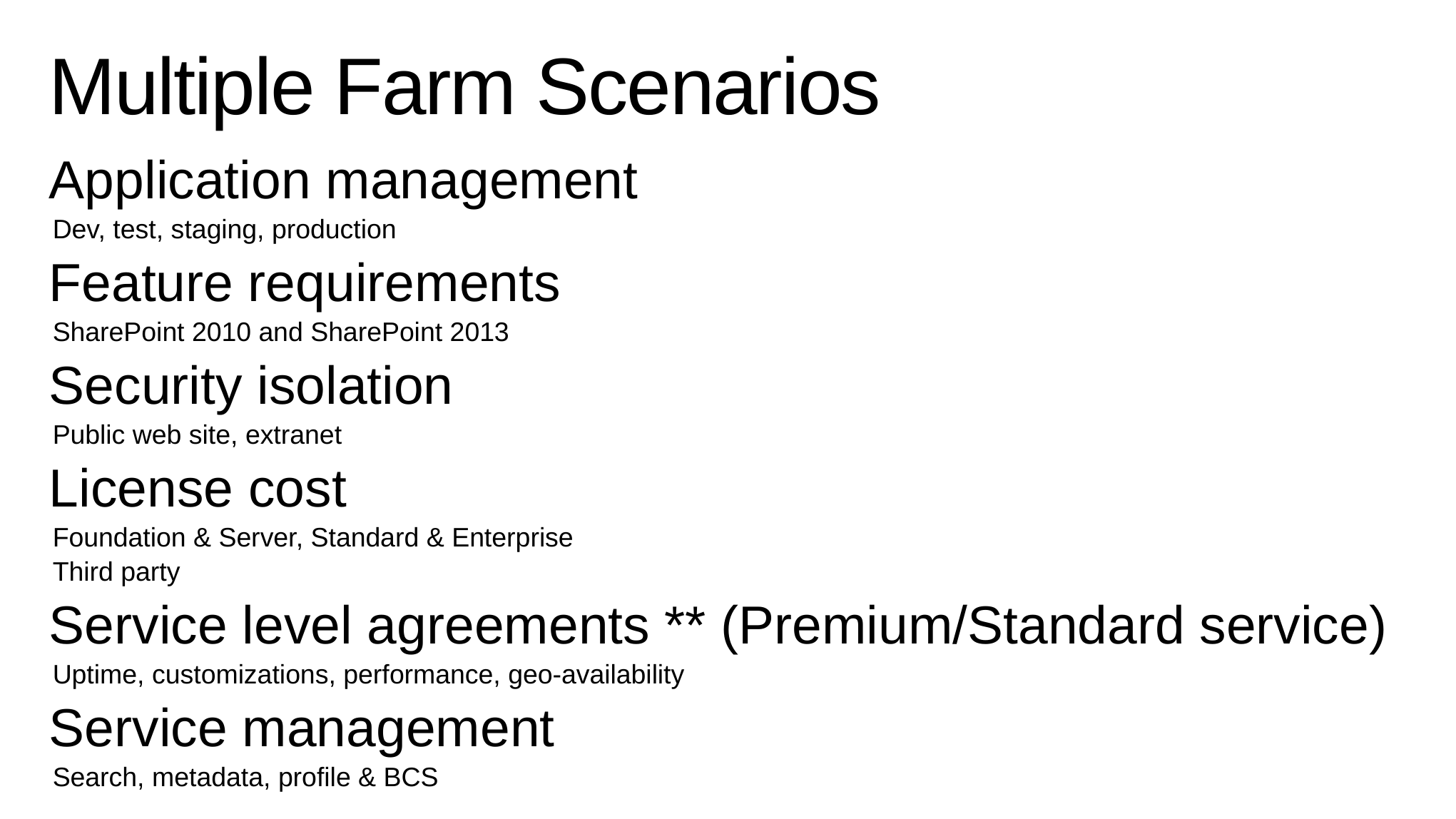

# Multiple Farm Scenarios
Application management
Dev, test, staging, production
Feature requirements
SharePoint 2010 and SharePoint 2013
Security isolation
Public web site, extranet
License cost
Foundation & Server, Standard & Enterprise
Third party
Service level agreements ** (Premium/Standard service)
Uptime, customizations, performance, geo-availability
Service management
Search, metadata, profile & BCS